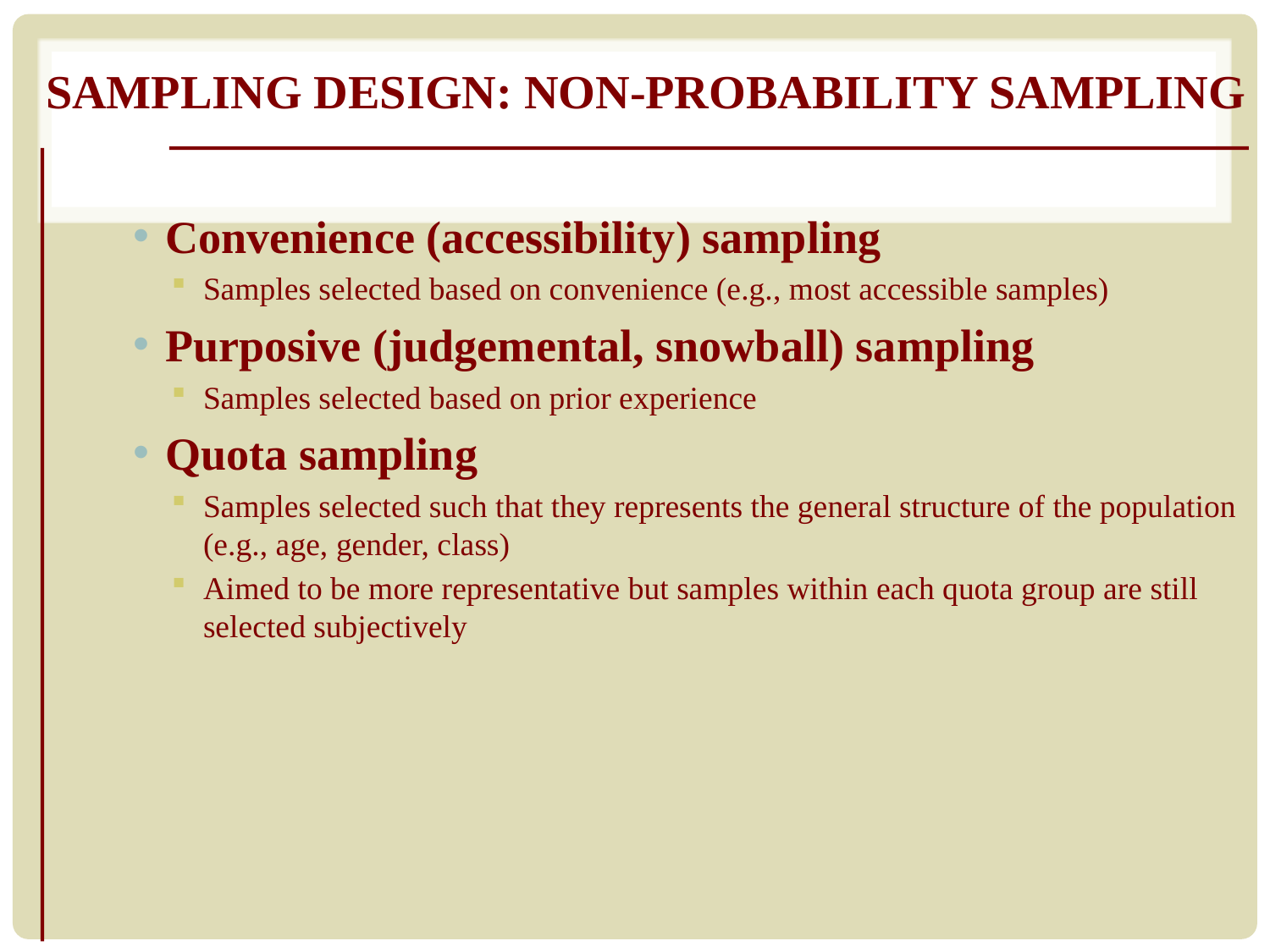

# Sampling Design: Non-Probability Sampling

Convenience (accessibility) sampling
Samples selected based on convenience (e.g., most accessible samples)
Purposive (judgemental, snowball) sampling
Samples selected based on prior experience
Quota sampling
Samples selected such that they represents the general structure of the population (e.g., age, gender, class)
Aimed to be more representative but samples within each quota group are still selected subjectively